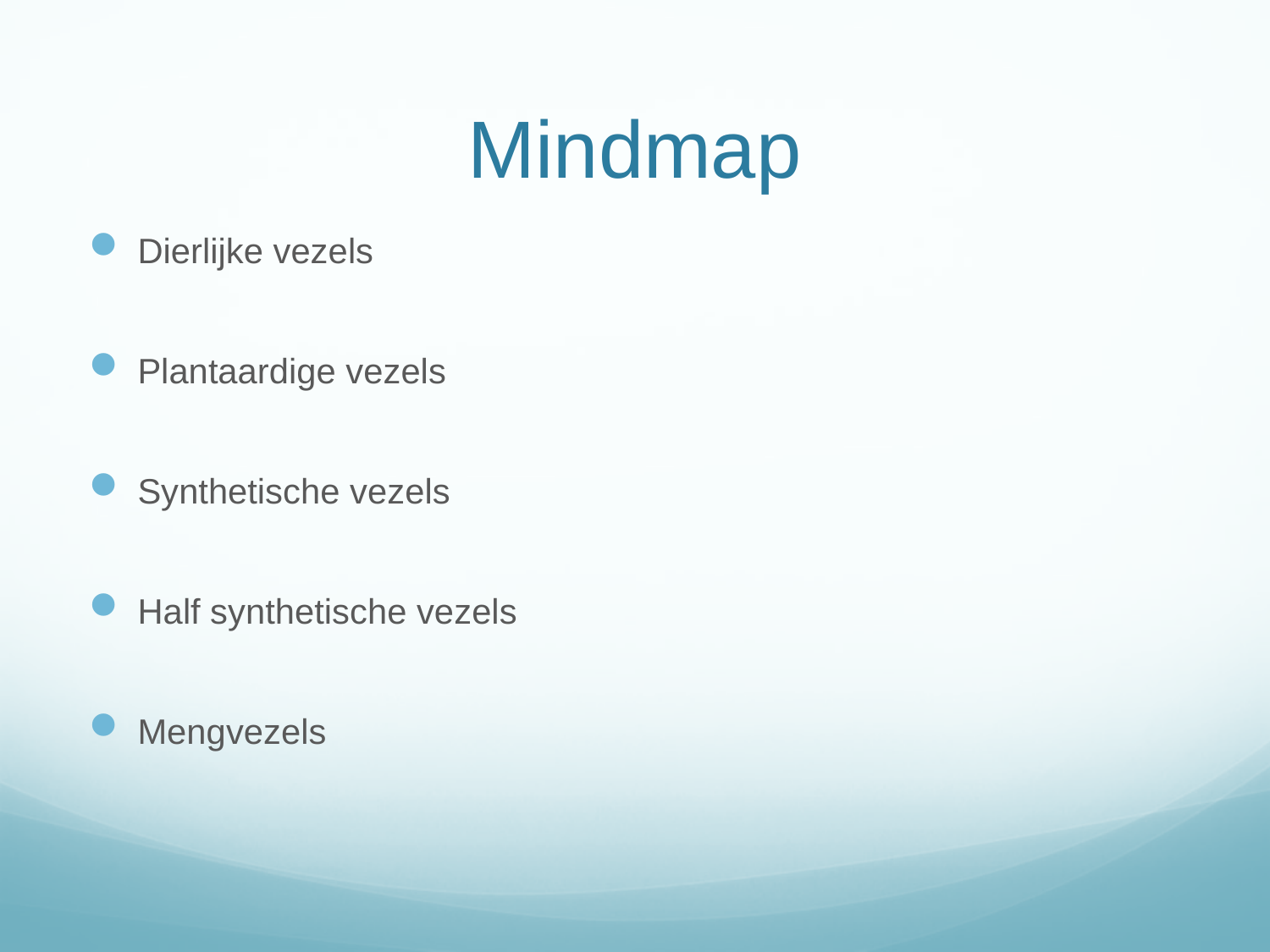

# Mindmap
Dierlijke vezels
Plantaardige vezels
Synthetische vezels
Half synthetische vezels
Mengvezels